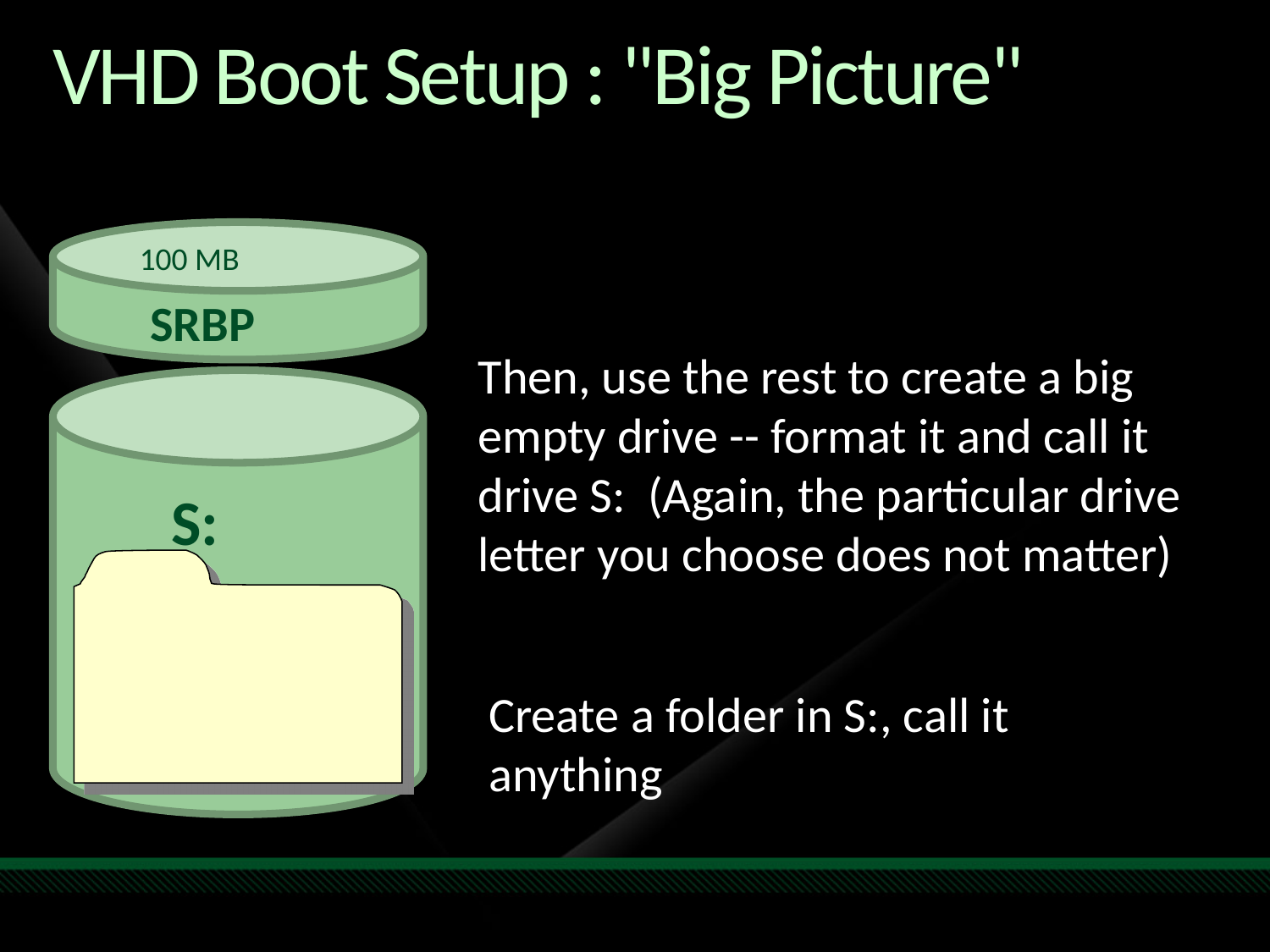

# VHD Boot Setup : "Big Picture"

100 MB
SRBP
Then, use the rest to create a big empty drive -- format it and call it drive S:  (Again, the particular drive letter you choose does not matter)

S:

Create a folder in S:, call it anything